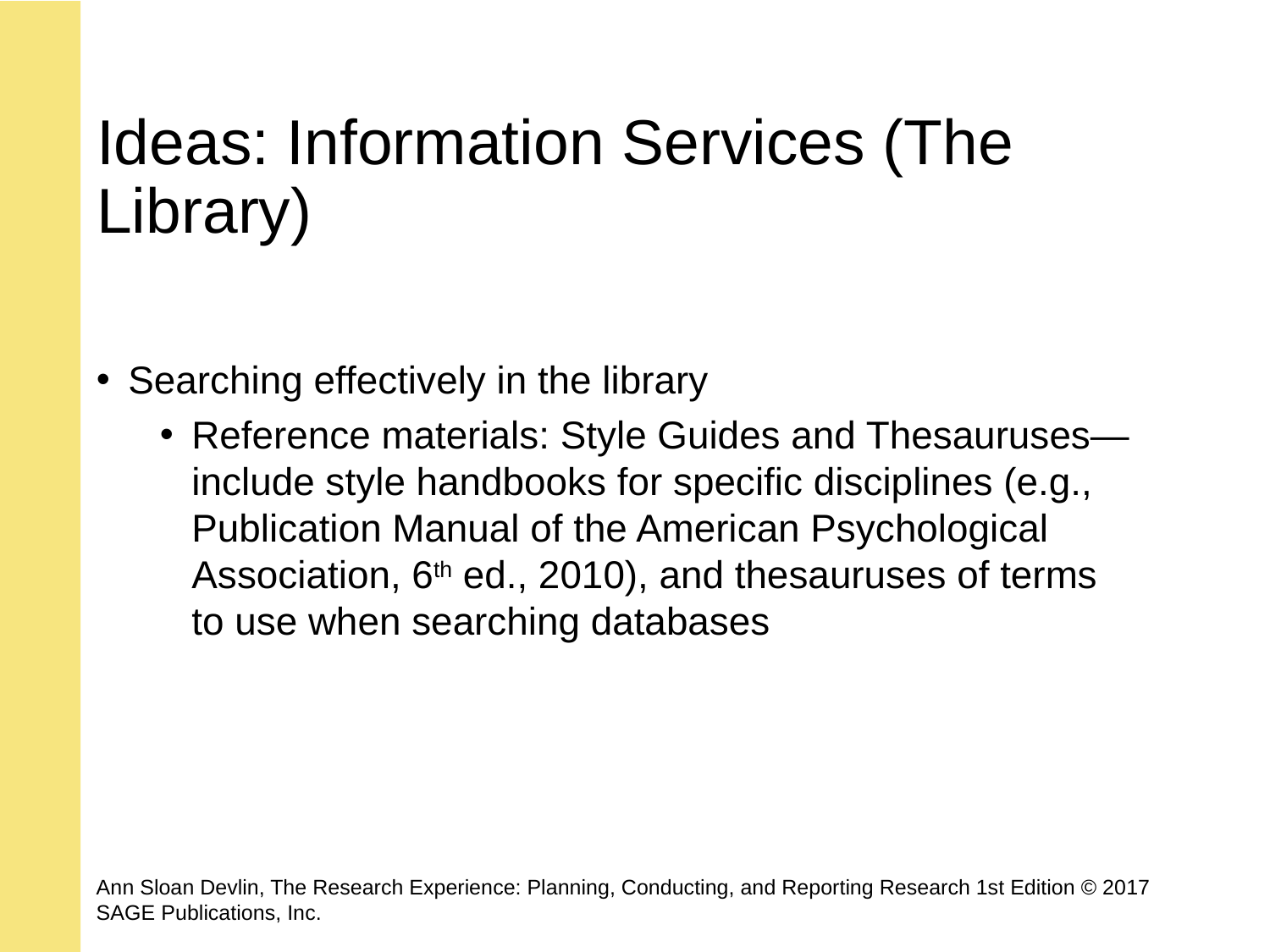

# Ideas: Information Services (The Library)
Searching effectively in the library
Reference materials: Style Guides and Thesauruses—include style handbooks for specific disciplines (e.g., Publication Manual of the American Psychological Association, 6th ed., 2010), and thesauruses of terms to use when searching databases